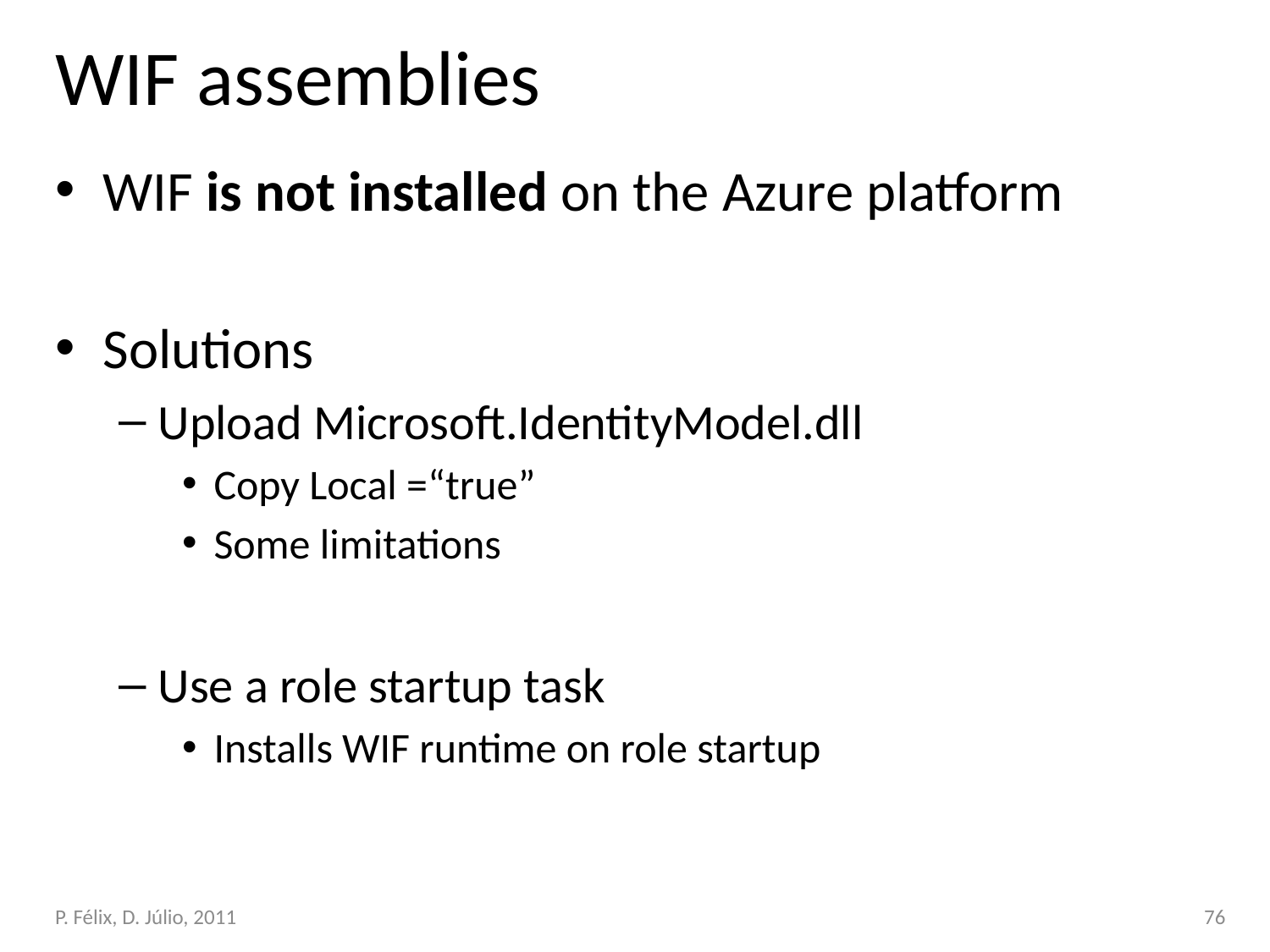

# WIF assemblies
WIF is not installed on the Azure platform

Solutions
Upload Microsoft.IdentityModel.dll
Copy Local =“true”
Some limitations

Use a role startup task
Installs WIF runtime on role startup
P. Félix, D. Júlio, 2011
76